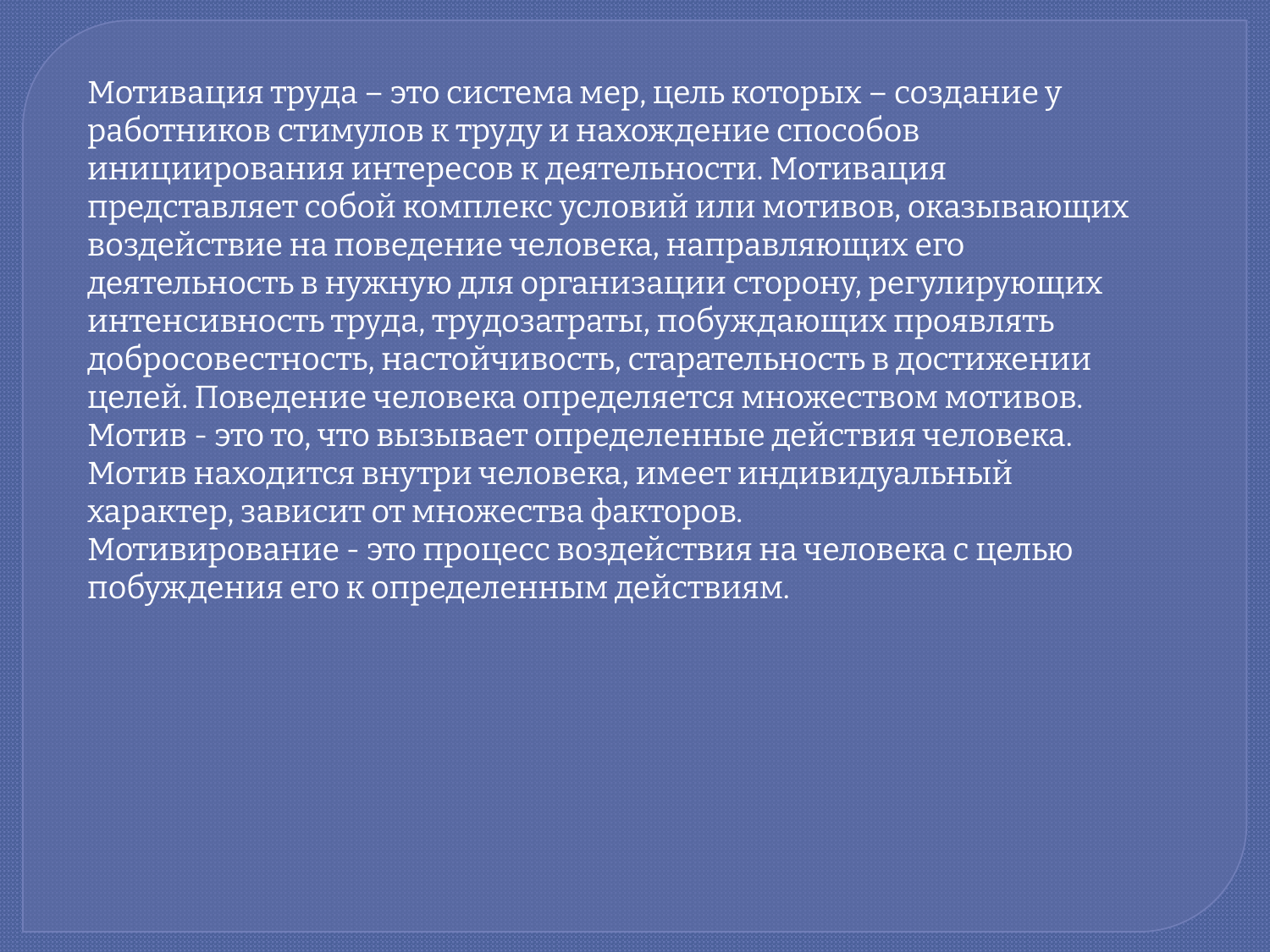

Мотивация труда – это система мер, цель которых – создание у работников стимулов к труду и нахождение способов инициирования интересов к деятельности. Мотивация представляет собой комплекс условий или мотивов, оказывающих воздействие на поведение человека, направляющих его деятельность в нужную для организации сторону, регулирующих интенсивность труда, трудозатраты, побуждающих проявлять добросовестность, настойчивость, старательность в достижении целей. Поведение человека определяется множеством мотивов.
Мотив - это то, что вызывает определенные действия человека.
Мотив находится внутри человека, имеет индивидуальный характер, зависит от множества факторов.
Мотивирование - это процесс воздействия на человека с целью побуждения его к определенным действиям.